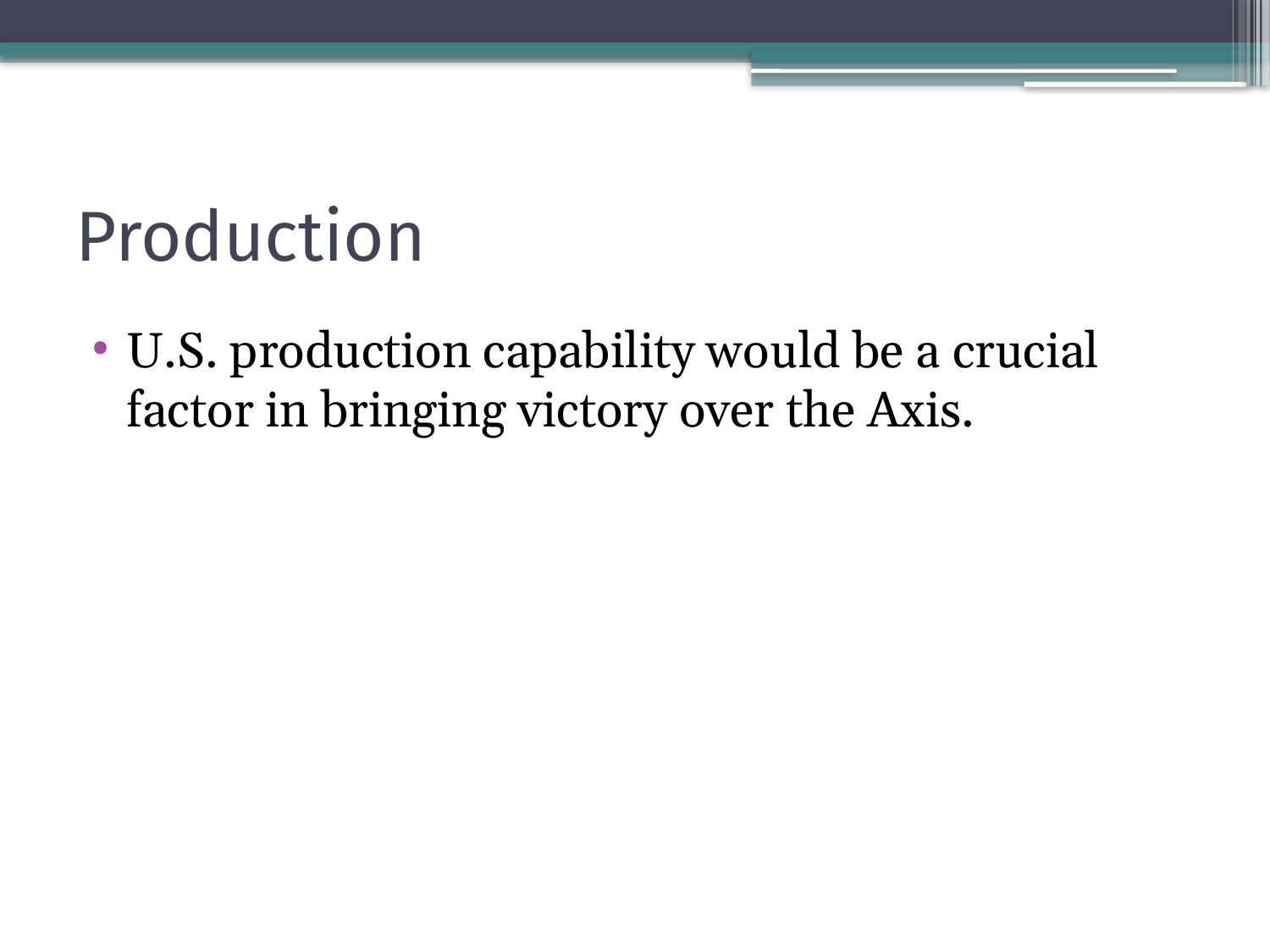

# Production
U.S. production capability would be a crucial factor in bringing victory over the Axis.